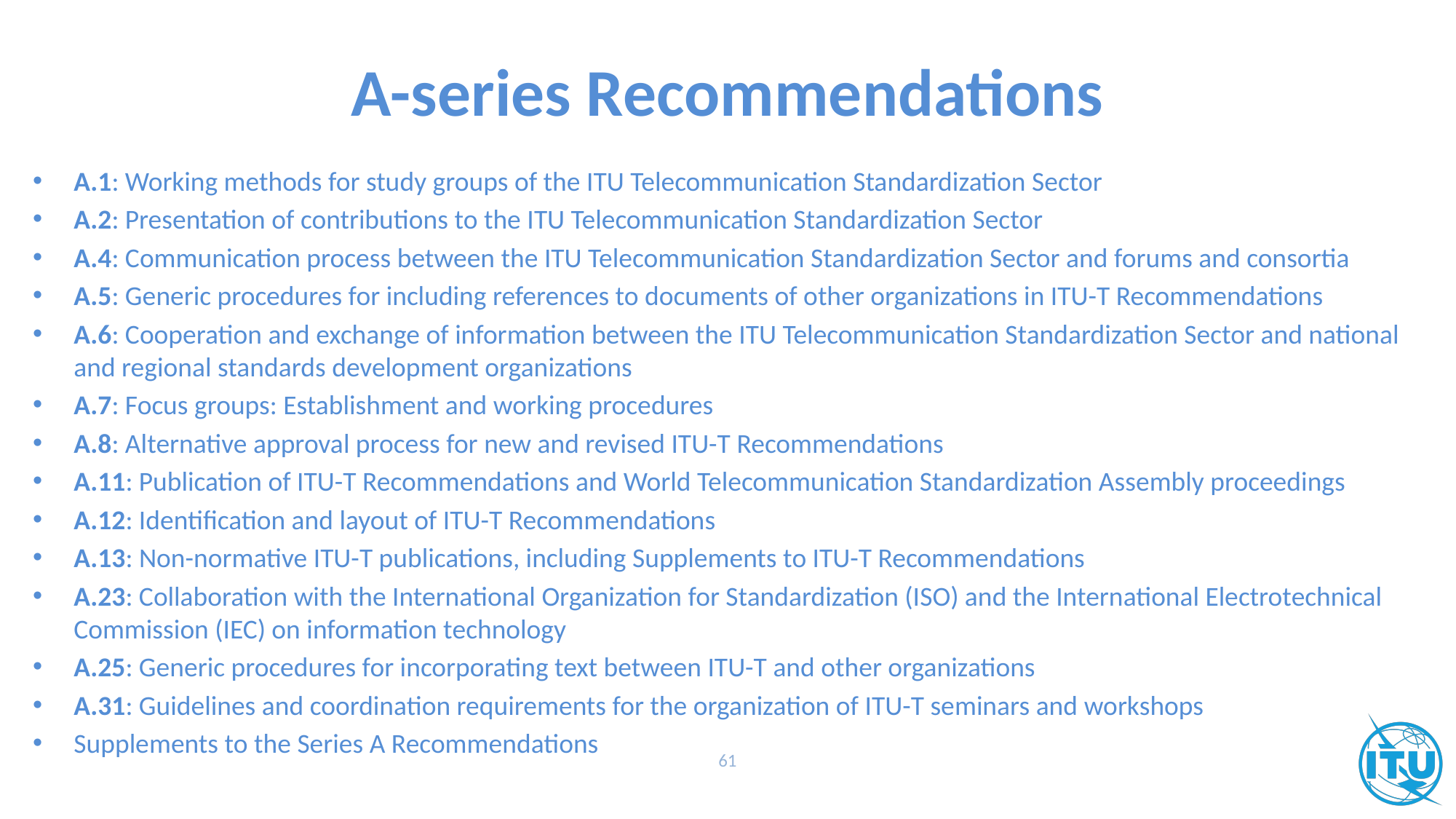

# A-series Recommendations
A.1: Working methods for study groups of the ITU Telecommunication Standardization Sector
A.2: Presentation of contributions to the ITU Telecommunication Standardization Sector
A.4: Communication process between the ITU Telecommunication Standardization Sector and forums and consortia
A.5: Generic procedures for including references to documents of other organizations in ITU-T Recommendations
A.6: Cooperation and exchange of information between the ITU Telecommunication Standardization Sector and national and regional standards development organizations
A.7: Focus groups: Establishment and working procedures
A.8: Alternative approval process for new and revised ITU-T Recommendations
A.11: Publication of ITU-T Recommendations and World Telecommunication Standardization Assembly proceedings
A.12: Identification and layout of ITU-T Recommendations
A.13: Non-normative ITU-T publications, including Supplements to ITU-T Recommendations
A.23: Collaboration with the International Organization for Standardization (ISO) and the International Electrotechnical Commission (IEC) on information technology
A.25: Generic procedures for incorporating text between ITU-T and other organizations
A.31: Guidelines and coordination requirements for the organization of ITU-T seminars and workshops
Supplements to the Series A Recommendations
61